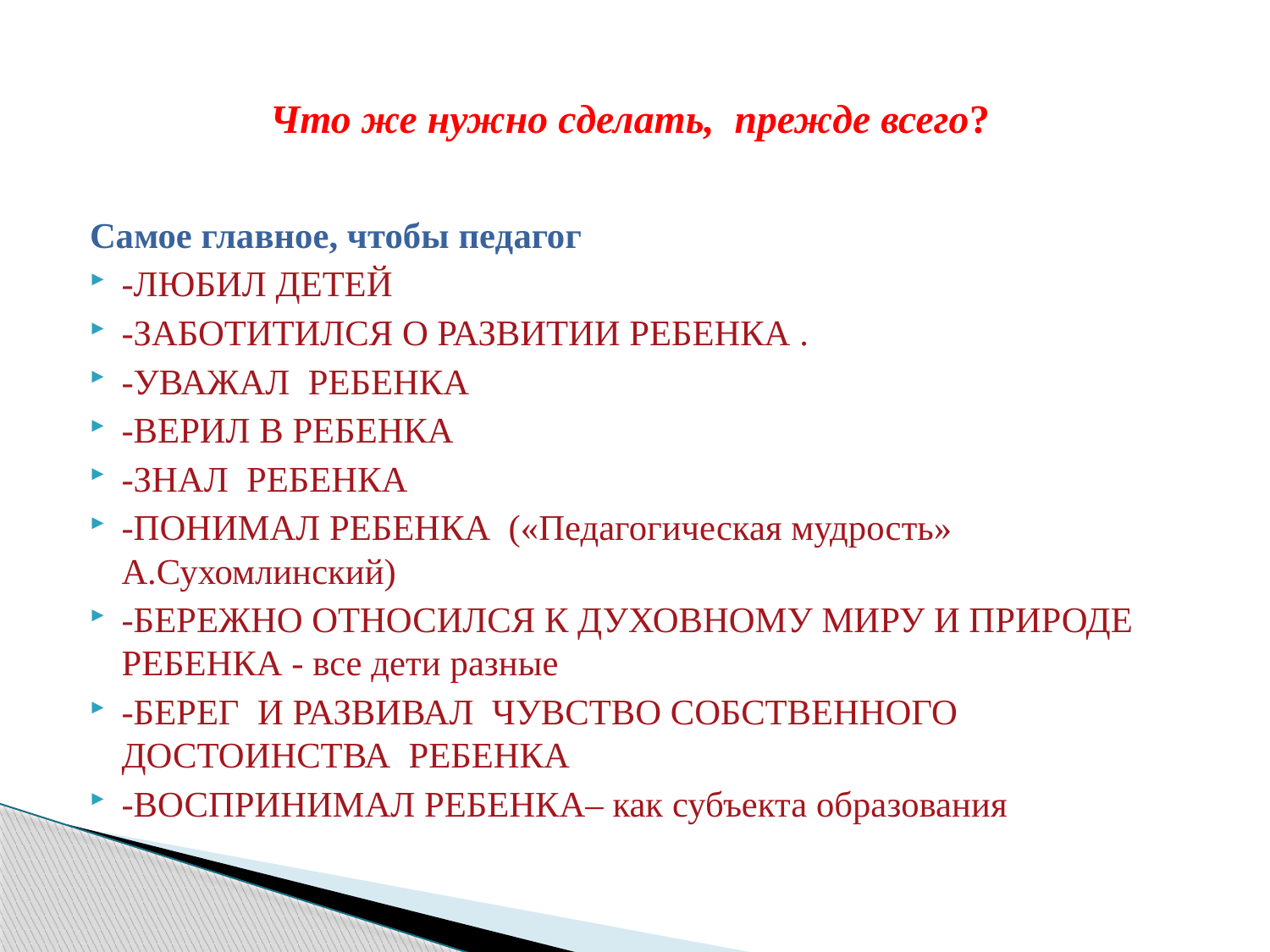

# Что же нужно сделать,  прежде всего?
Самое главное, чтобы педагог
-ЛЮБИЛ ДЕТЕЙ
-ЗАБОТИТИЛСЯ О РАЗВИТИИ РЕБЕНКА .
-УВАЖАЛ  РЕБЕНКА
-ВЕРИЛ В РЕБЕНКА
-ЗНАЛ  РЕБЕНКА
-ПОНИМАЛ РЕБЕНКА  («Педагогическая мудрость» А.Сухомлинский)
-БЕРЕЖНО ОТНОСИЛСЯ К ДУХОВНОМУ МИРУ И ПРИРОДЕ РЕБЕНКА - все дети разные
-БЕРЕГ  И РАЗВИВАЛ  ЧУВСТВО СОБСТВЕННОГО ДОСТОИНСТВА  РЕБЕНКА
-ВОСПРИНИМАЛ РЕБЕНКА– как субъекта образования